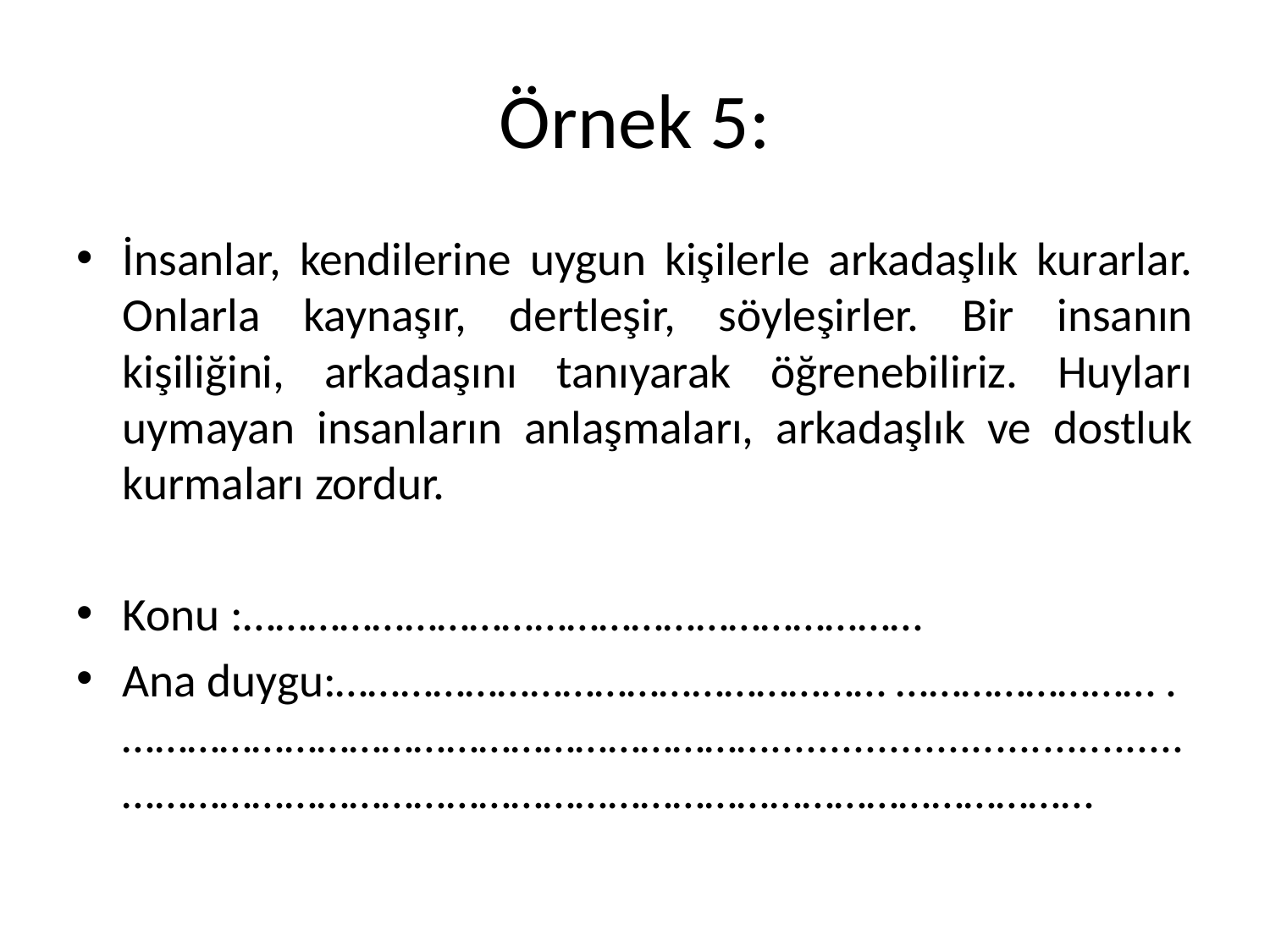

# Örnek 5:
İnsanlar, kendilerine uygun kişilerle arkadaşlık kurarlar. Onlarla kaynaşır, dertleşir, söyleşirler. Bir insanın kişiliğini, arkadaşını tanıyarak öğrenebiliriz. Huyları uymayan insanların anlaşmaları, arkadaşlık ve dostluk kurmaları zordur.

Konu :………………………………………………………
Ana duygu:…………………………………………… …………………… .……………………………………………………...................................………………………………………………………………………………